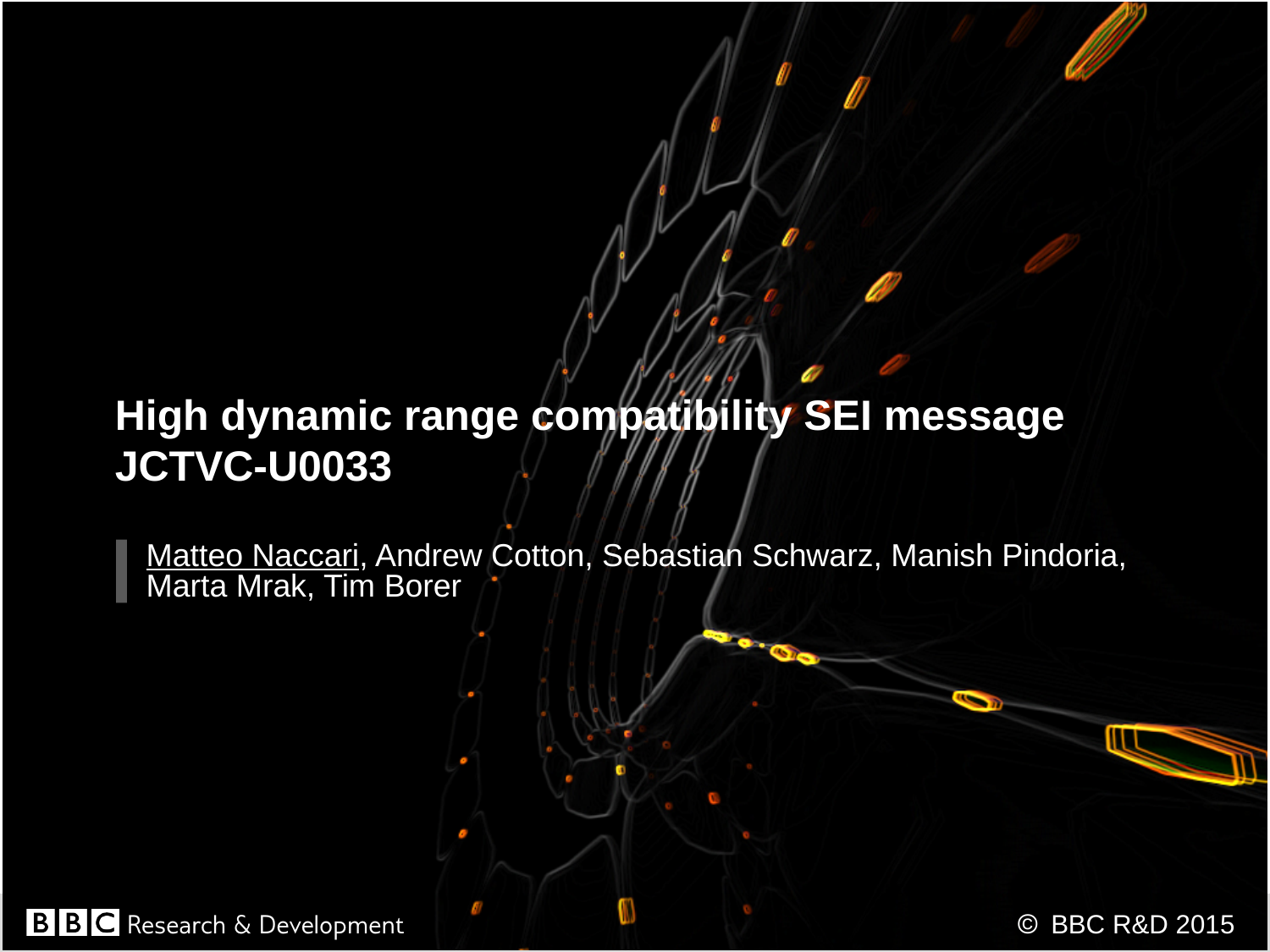

# High dynamic range compatibility SEI message JCTVC-U0033
Matteo Naccari, Andrew Cotton, Sebastian Schwarz, Manish Pindoria, Marta Mrak, Tim Borer